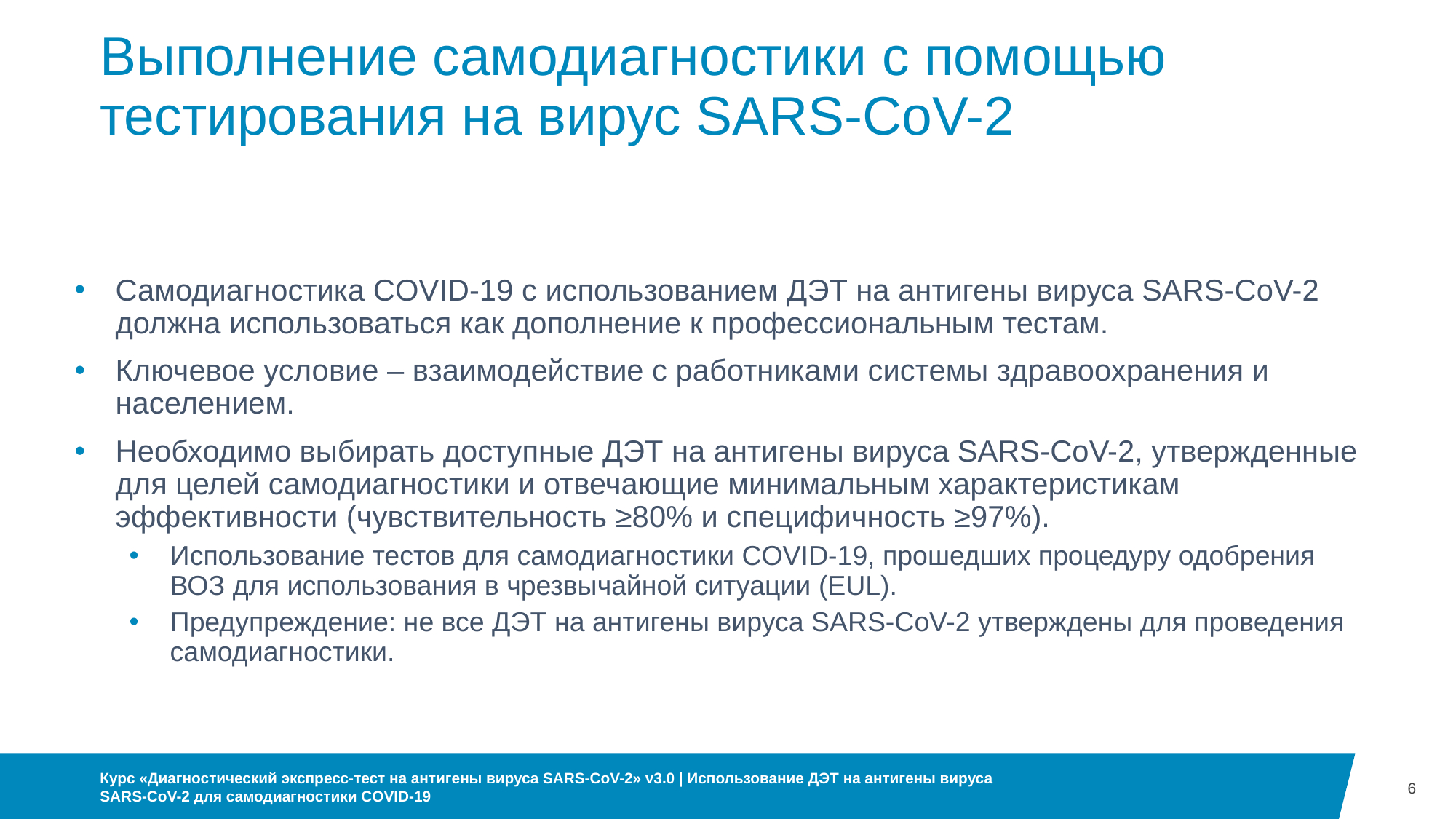

# Выполнение самодиагностики с помощью тестирования на вирус SARS-CoV-2
Самодиагностика COVID-19 с использованием ДЭТ на антигены вируса SARS-CoV-2 должна использоваться как дополнение к профессиональным тестам.
Ключевое условие – взаимодействие с работниками системы здравоохранения и населением.
Необходимо выбирать доступные ДЭТ на антигены вируса SARS-CoV-2, утвержденные для целей самодиагностики и отвечающие минимальным характеристикам эффективности (чувствительность ≥80% и специфичность ≥97%).
Использование тестов для самодиагностики COVID-19, прошедших процедуру одобрения ВОЗ для использования в чрезвычайной ситуации (EUL).
Предупреждение: не все ДЭТ на антигены вируса SARS-CoV-2 утверждены для проведения самодиагностики.

6
Курс «Диагностический экспресс-тест на антигены вируса SARS-CoV-2» v3.0 | Использование ДЭТ на антигены вируса SARS-CoV-2 для самодиагностики COVID-19